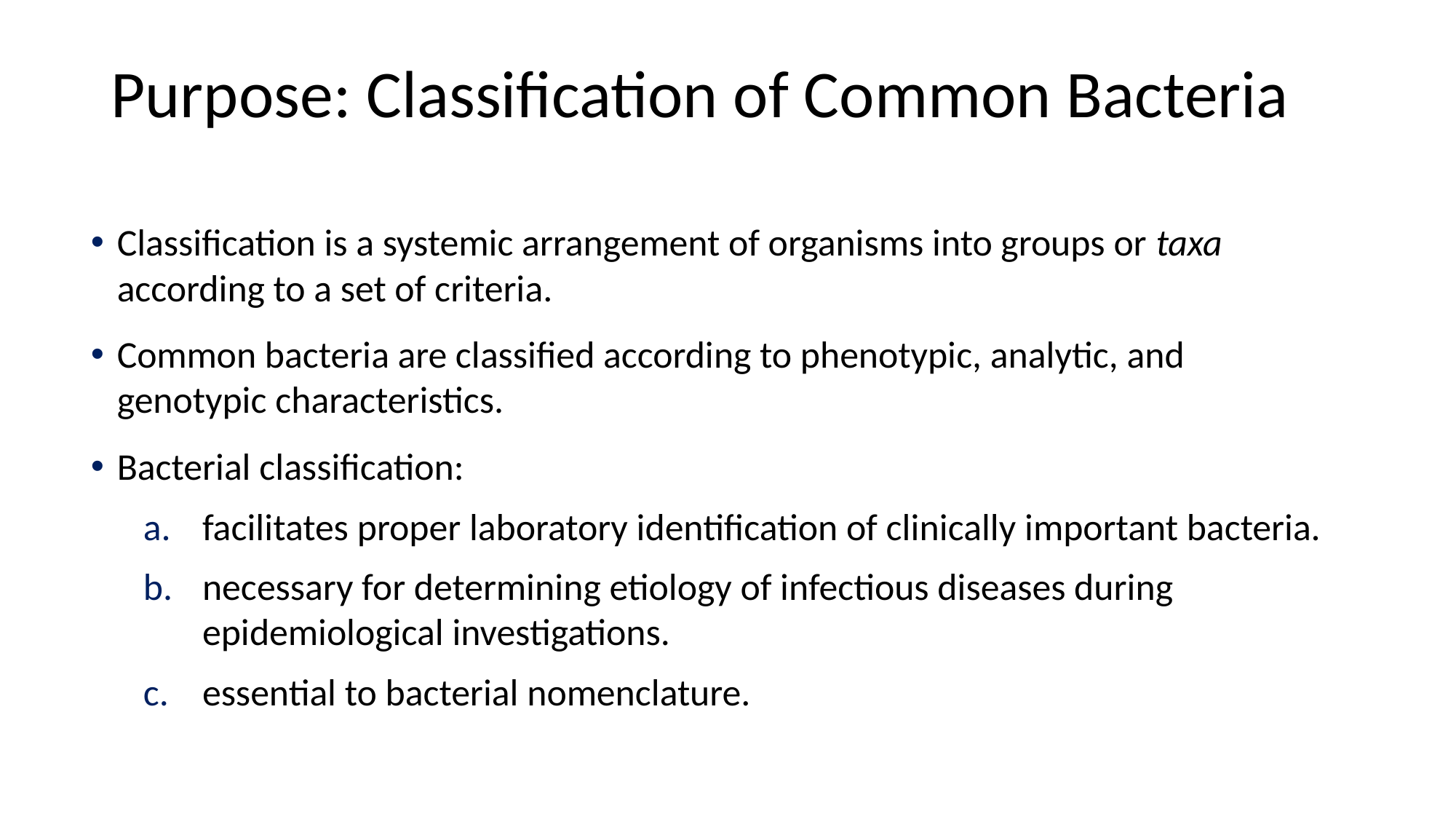

# Purpose: Classification of Common Bacteria
Classification is a systemic arrangement of organisms into groups or taxa according to a set of criteria.
Common bacteria are classified according to phenotypic, analytic, and genotypic characteristics.
Bacterial classification:
facilitates proper laboratory identification of clinically important bacteria.
necessary for determining etiology of infectious diseases during epidemiological investigations.
essential to bacterial nomenclature.